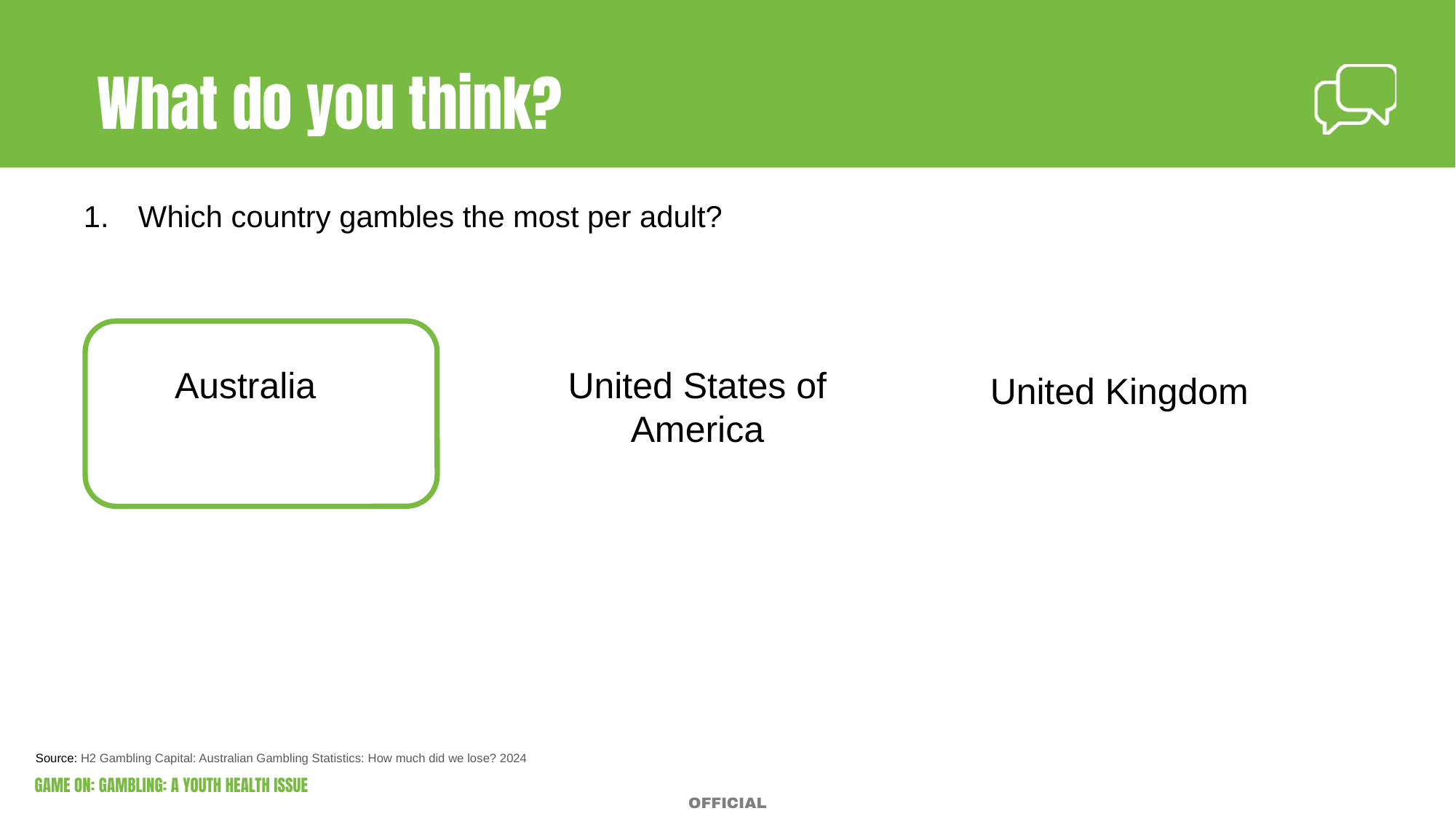

What do you think?
Which country gambles the most per adult? ​

United States of America
Australia
Source: H2 Gambling Capital: Australian Gambling Statistics: How much did we lose? 2024
United Kingdom